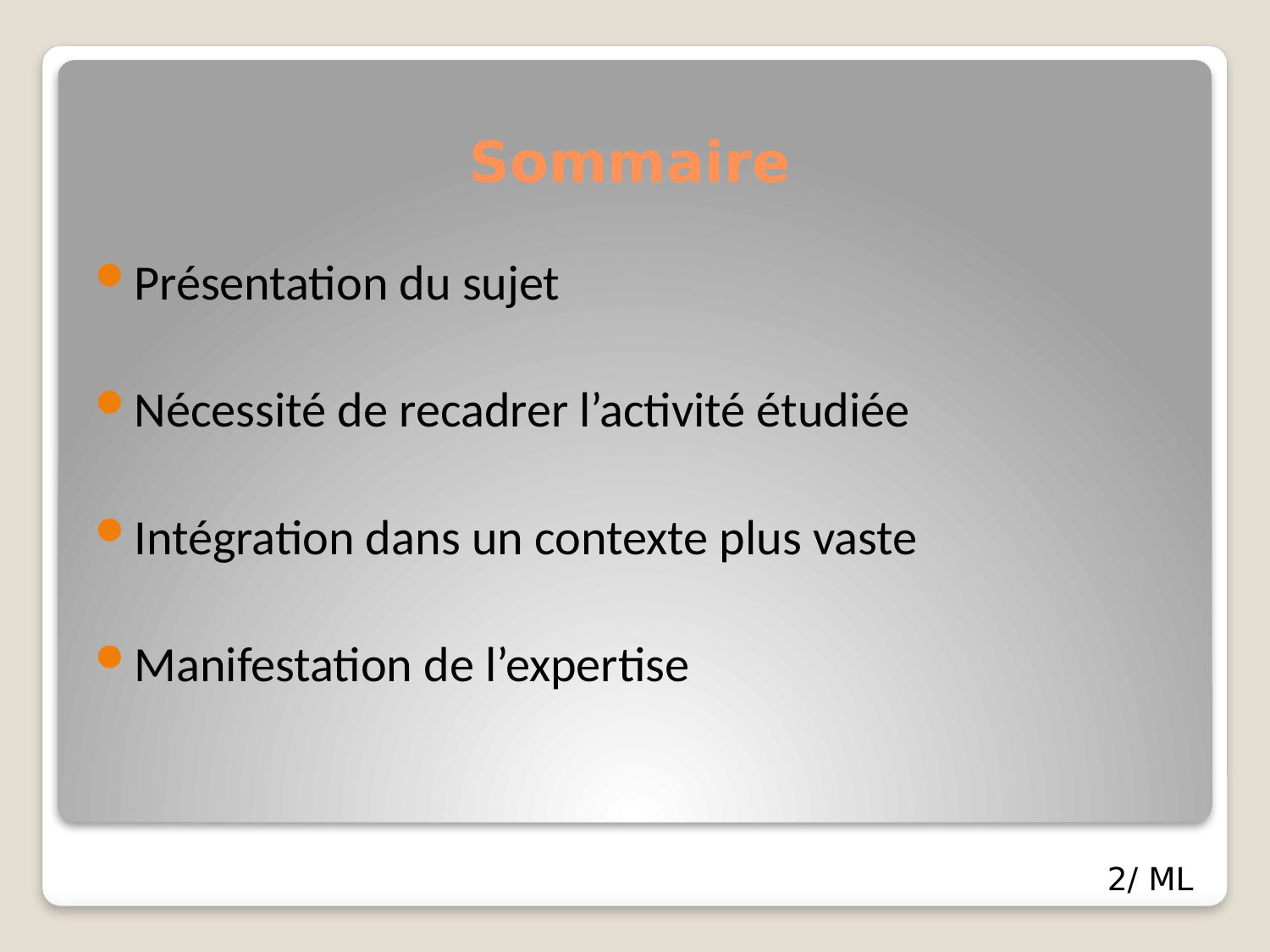

# Sommaire
Présentation du sujet

Nécessité de recadrer l’activité étudiée

Intégration dans un contexte plus vaste

Manifestation de l’expertise

2/ ML